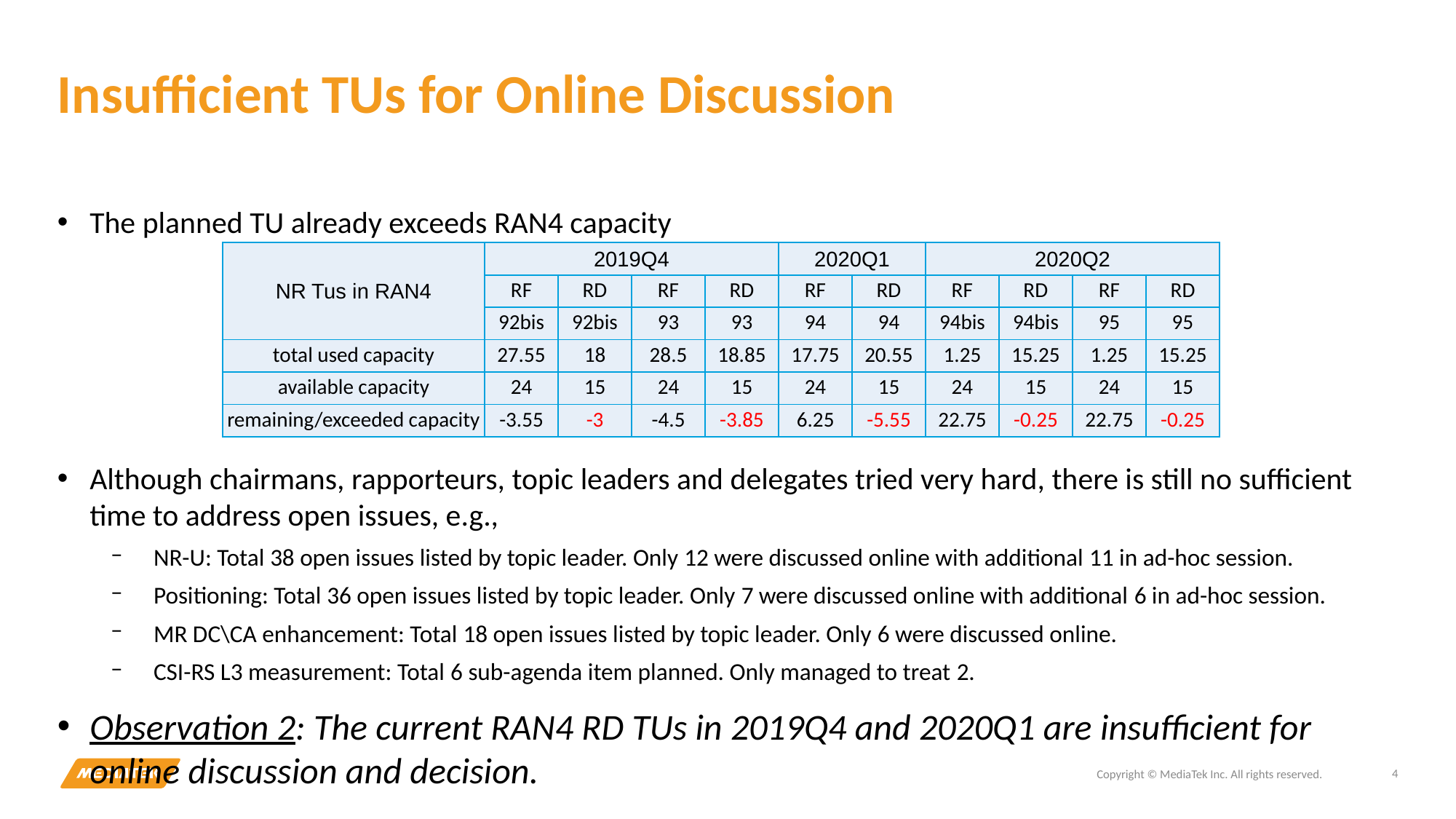

# Insufficient TUs for Online Discussion
The planned TU already exceeds RAN4 capacity

Although chairmans, rapporteurs, topic leaders and delegates tried very hard, there is still no sufficient time to address open issues, e.g.,
NR-U: Total 38 open issues listed by topic leader. Only 12 were discussed online with additional 11 in ad-hoc session.
Positioning: Total 36 open issues listed by topic leader. Only 7 were discussed online with additional 6 in ad-hoc session.
MR DC\CA enhancement: Total 18 open issues listed by topic leader. Only 6 were discussed online.
CSI-RS L3 measurement: Total 6 sub-agenda item planned. Only managed to treat 2.
Observation 2: The current RAN4 RD TUs in 2019Q4 and 2020Q1 are insufficient for online discussion and decision.

| NR Tus in RAN4 | 2019Q4 |  |  |  | 2020Q1 |  | 2020Q2 |  |  |  |
| --- | --- | --- | --- | --- | --- | --- | --- | --- | --- | --- |
|  | RF | RD | RF | RD | RF | RD | RF | RD | RF | RD |
|  | 92bis | 92bis | 93 | 93 | 94 | 94 | 94bis | 94bis | 95 | 95 |
| total used capacity | 27.55 | 18 | 28.5 | 18.85 | 17.75 | 20.55 | 1.25 | 15.25 | 1.25 | 15.25 |
| available capacity | 24 | 15 | 24 | 15 | 24 | 15 | 24 | 15 | 24 | 15 |
| remaining/exceeded capacity | -3.55 | -3 | -4.5 | -3.85 | 6.25 | -5.55 | 22.75 | -0.25 | 22.75 | -0.25 |
4
Copyright © MediaTek Inc. All rights reserved.